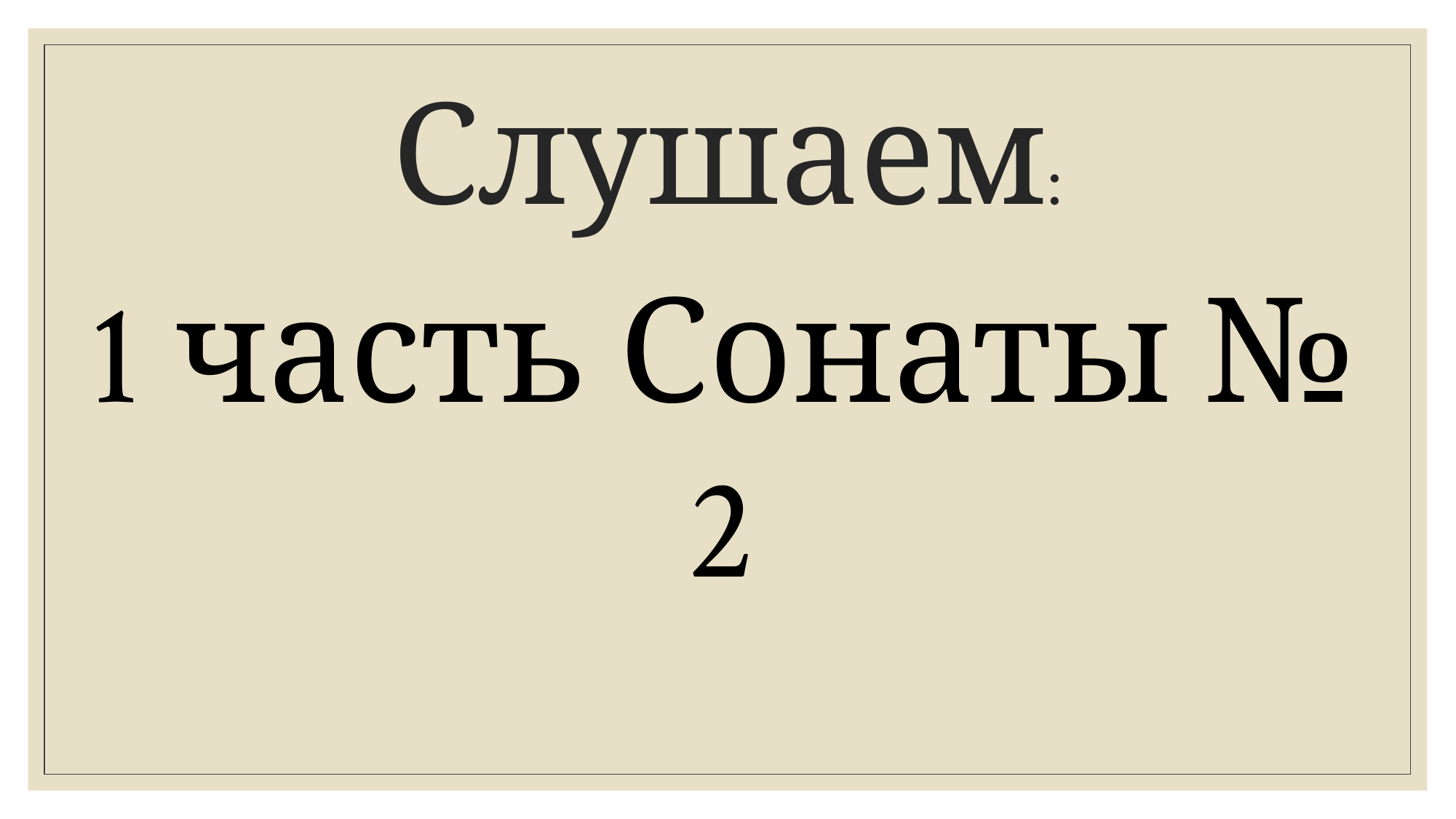

# Слушаем:
1 часть Сонаты № 2